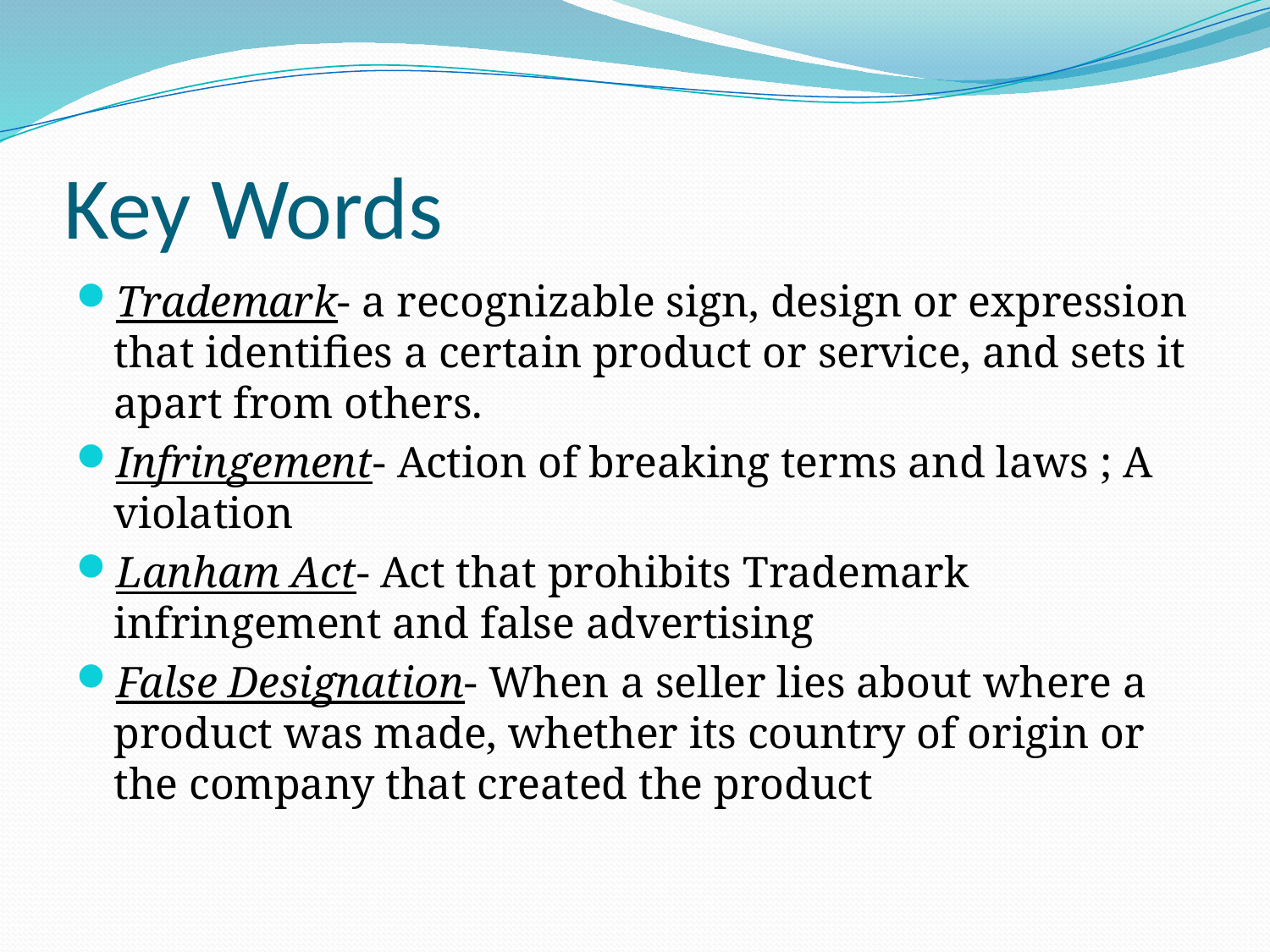

# Key Words
Trademark- a recognizable sign, design or expression that identifies a certain product or service, and sets it apart from others.
Infringement- Action of breaking terms and laws ; A violation
Lanham Act- Act that prohibits Trademark infringement and false advertising
False Designation- When a seller lies about where a product was made, whether its country of origin or the company that created the product